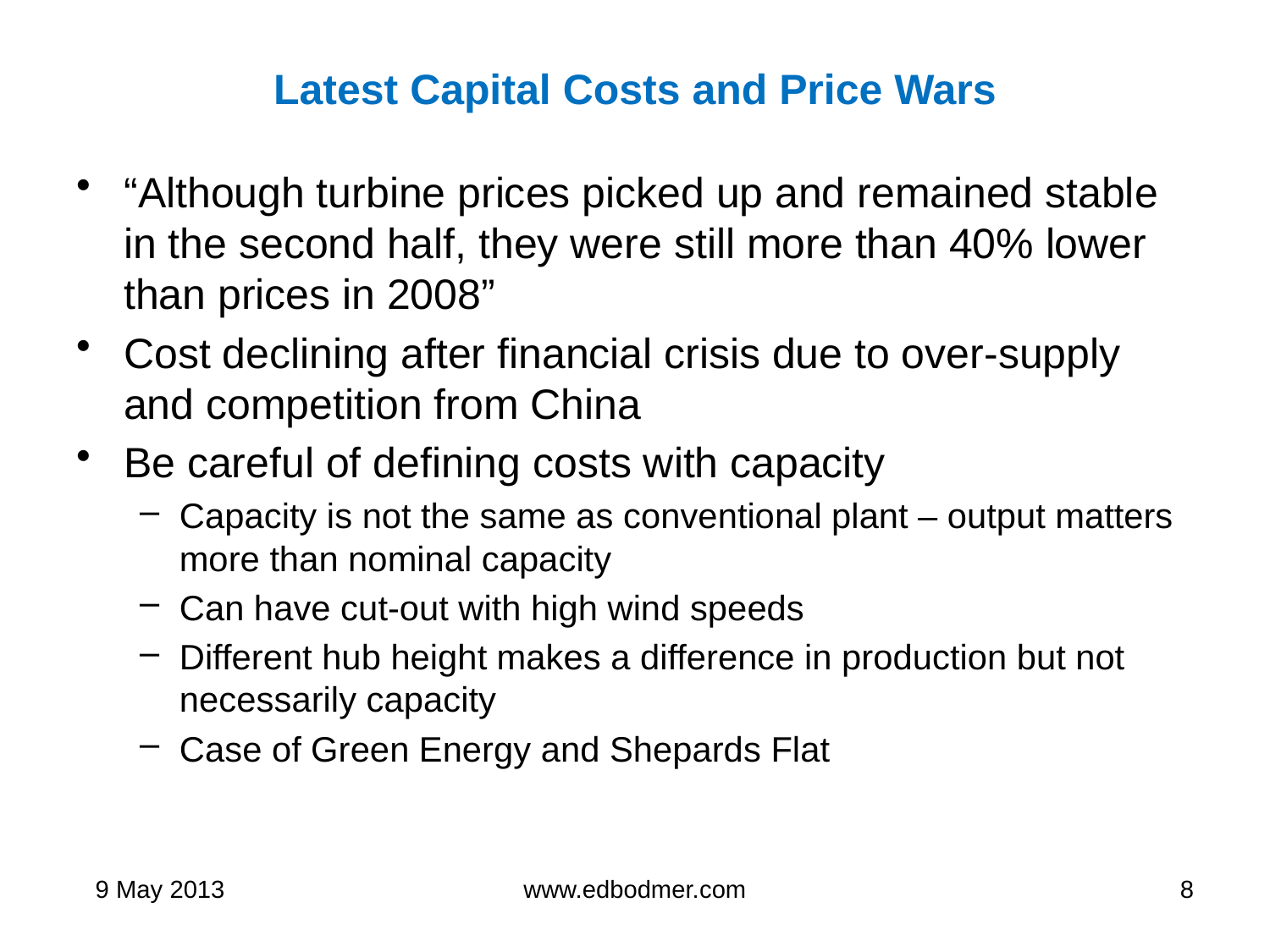

# Latest Capital Costs and Price Wars
“Although turbine prices picked up and remained stable in the second half, they were still more than 40% lower than prices in 2008”
Cost declining after financial crisis due to over-supply and competition from China
Be careful of defining costs with capacity
Capacity is not the same as conventional plant – output matters more than nominal capacity
Can have cut-out with high wind speeds
Different hub height makes a difference in production but not necessarily capacity
Case of Green Energy and Shepards Flat
9 May 2013
www.edbodmer.com
8